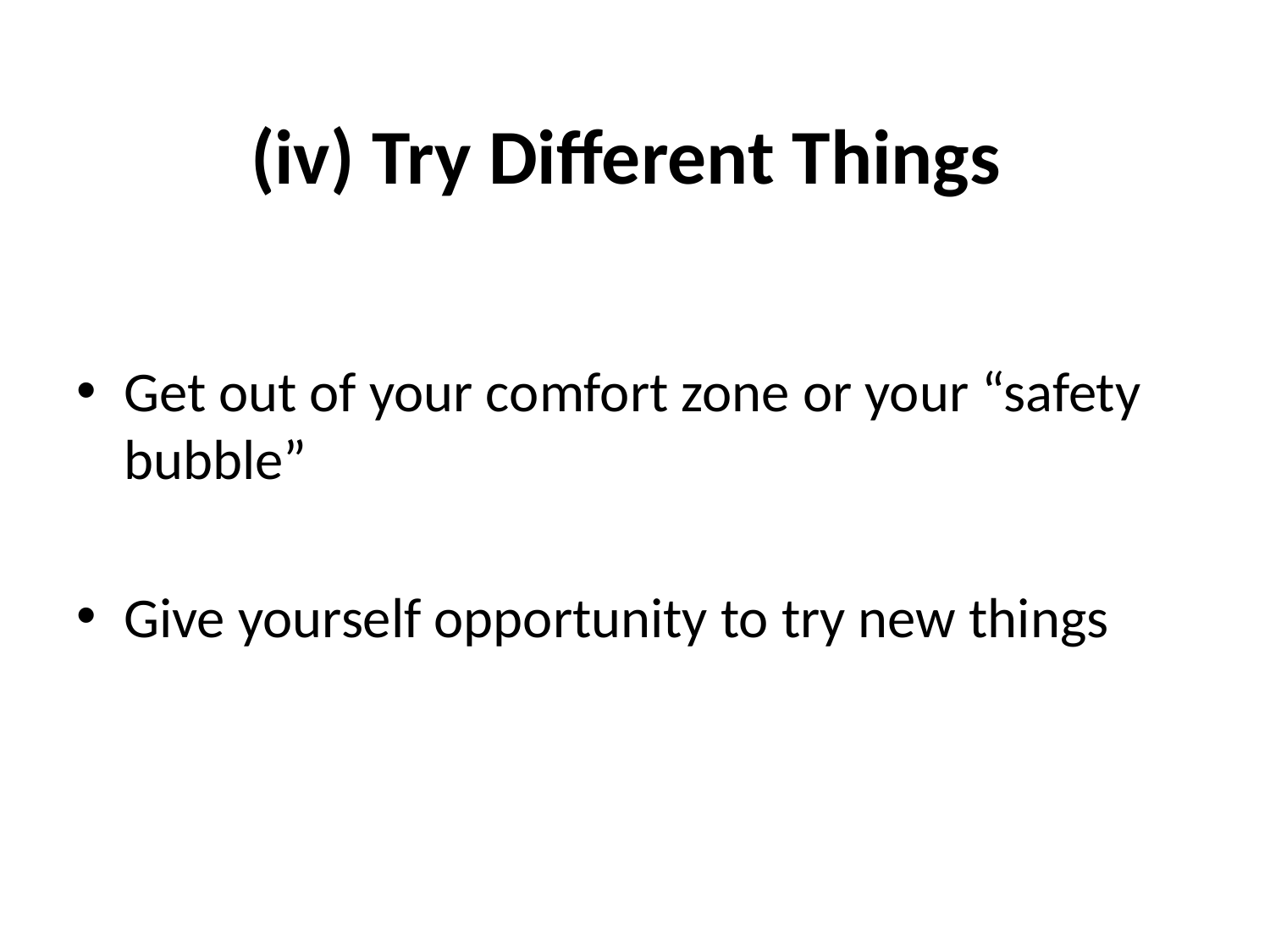

# (iv) Try Different Things
Get out of your comfort zone or your “safety bubble”

Give yourself opportunity to try new things